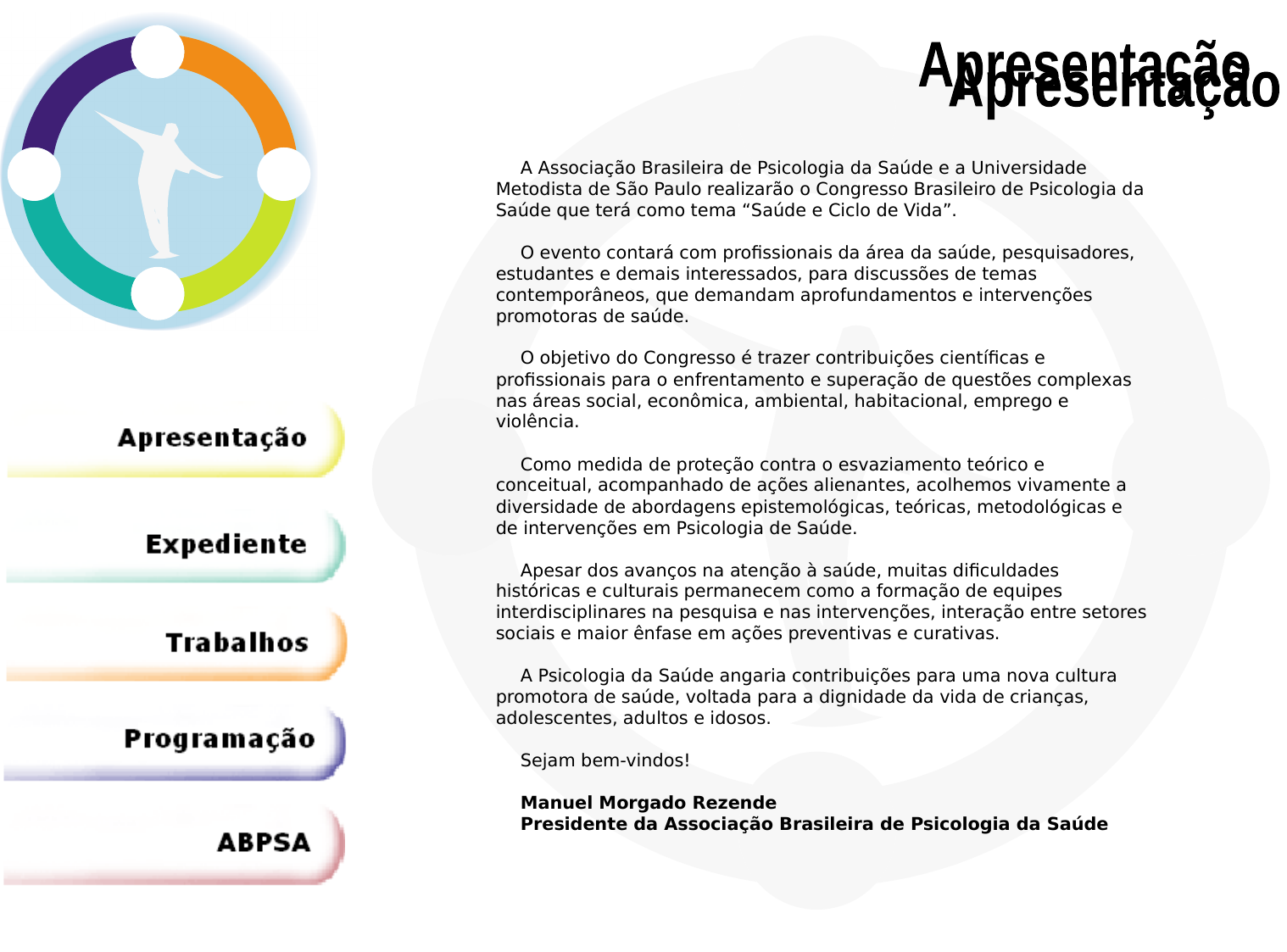

Apresentação
Apresentação
A Associação Brasileira de Psicologia da Saúde e a Universidade Metodista de São Paulo realizarão o Congresso Brasileiro de Psicologia da Saúde que terá como tema “Saúde e Ciclo de Vida”.

O evento contará com profissionais da área da saúde, pesquisadores, estudantes e demais interessados, para discussões de temas contemporâneos, que demandam aprofundamentos e intervenções promotoras de saúde.

O objetivo do Congresso é trazer contribuições científicas e profissionais para o enfrentamento e superação de questões complexas nas áreas social, econômica, ambiental, habitacional, emprego e violência.

Como medida de proteção contra o esvaziamento teórico e conceitual, acompanhado de ações alienantes, acolhemos vivamente a diversidade de abordagens epistemológicas, teóricas, metodológicas e de intervenções em Psicologia de Saúde.

Apesar dos avanços na atenção à saúde, muitas dificuldades históricas e culturais permanecem como a formação de equipes interdisciplinares na pesquisa e nas intervenções, interação entre setores sociais e maior ênfase em ações preventivas e curativas.

A Psicologia da Saúde angaria contribuições para uma nova cultura promotora de saúde, voltada para a dignidade da vida de crianças, adolescentes, adultos e idosos.

Sejam bem-vindos!

Manuel Morgado Rezende
Presidente da Associação Brasileira de Psicologia da Saúde